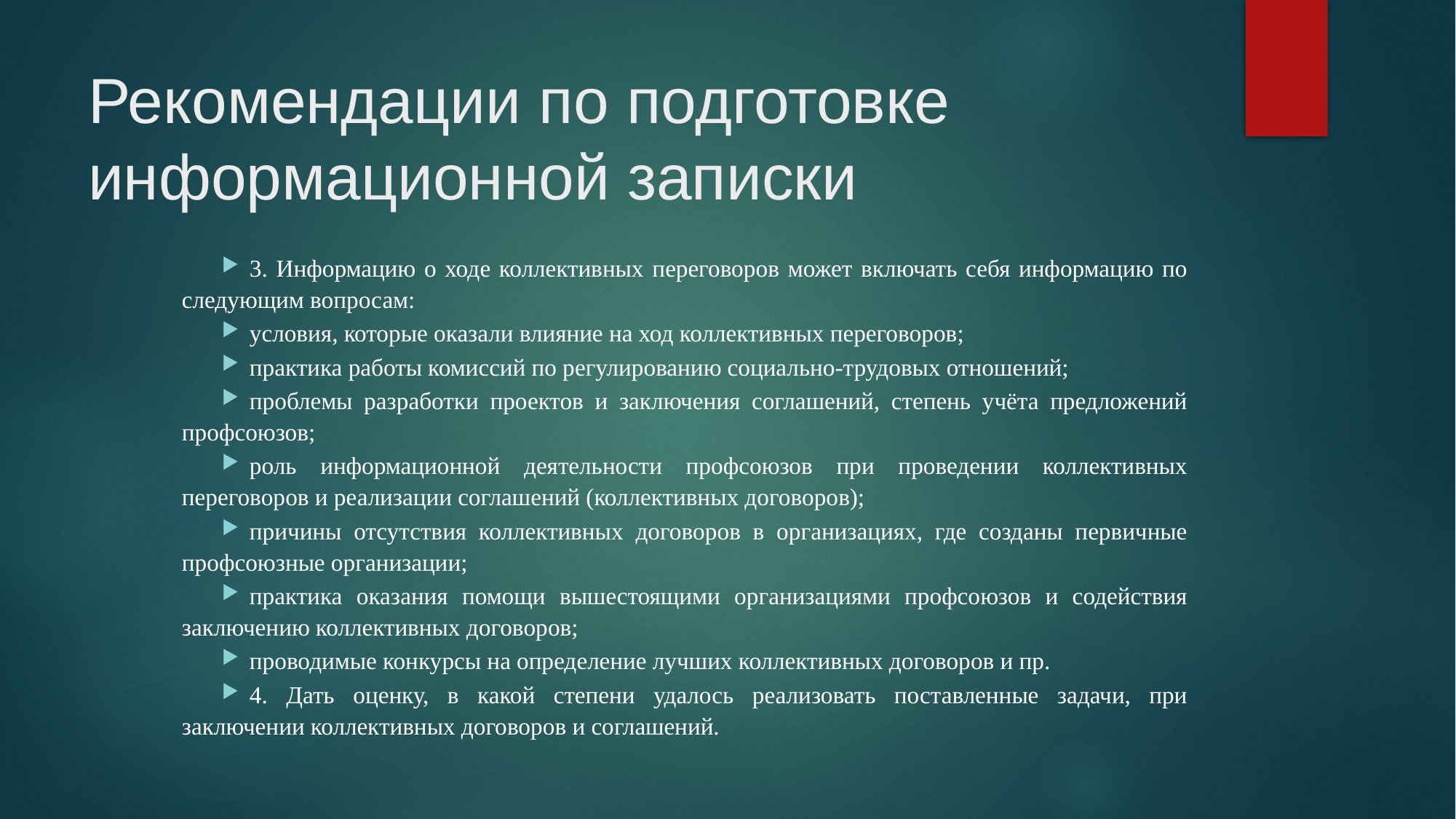

# Рекомендации по подготовке информационной записки
3. Информацию о ходе коллективных переговоров может включать себя информацию по следующим вопросам:
условия, которые оказали влияние на ход коллективных переговоров;
практика работы комиссий по регулированию социально-трудовых отношений;
проблемы разработки проектов и заключения соглашений, степень учёта предложений профсоюзов;
роль информационной деятельности профсоюзов при проведении коллективных переговоров и реализации соглашений (коллективных договоров);
причины отсутствия коллективных договоров в организациях, где созданы первичные профсоюзные организации;
практика оказания помощи вышестоящими организациями профсоюзов и содействия заключению коллективных договоров;
проводимые конкурсы на определение лучших коллективных договоров и пр.
4. Дать оценку, в какой степени удалось реализовать поставленные задачи, при заключении коллективных договоров и соглашений.